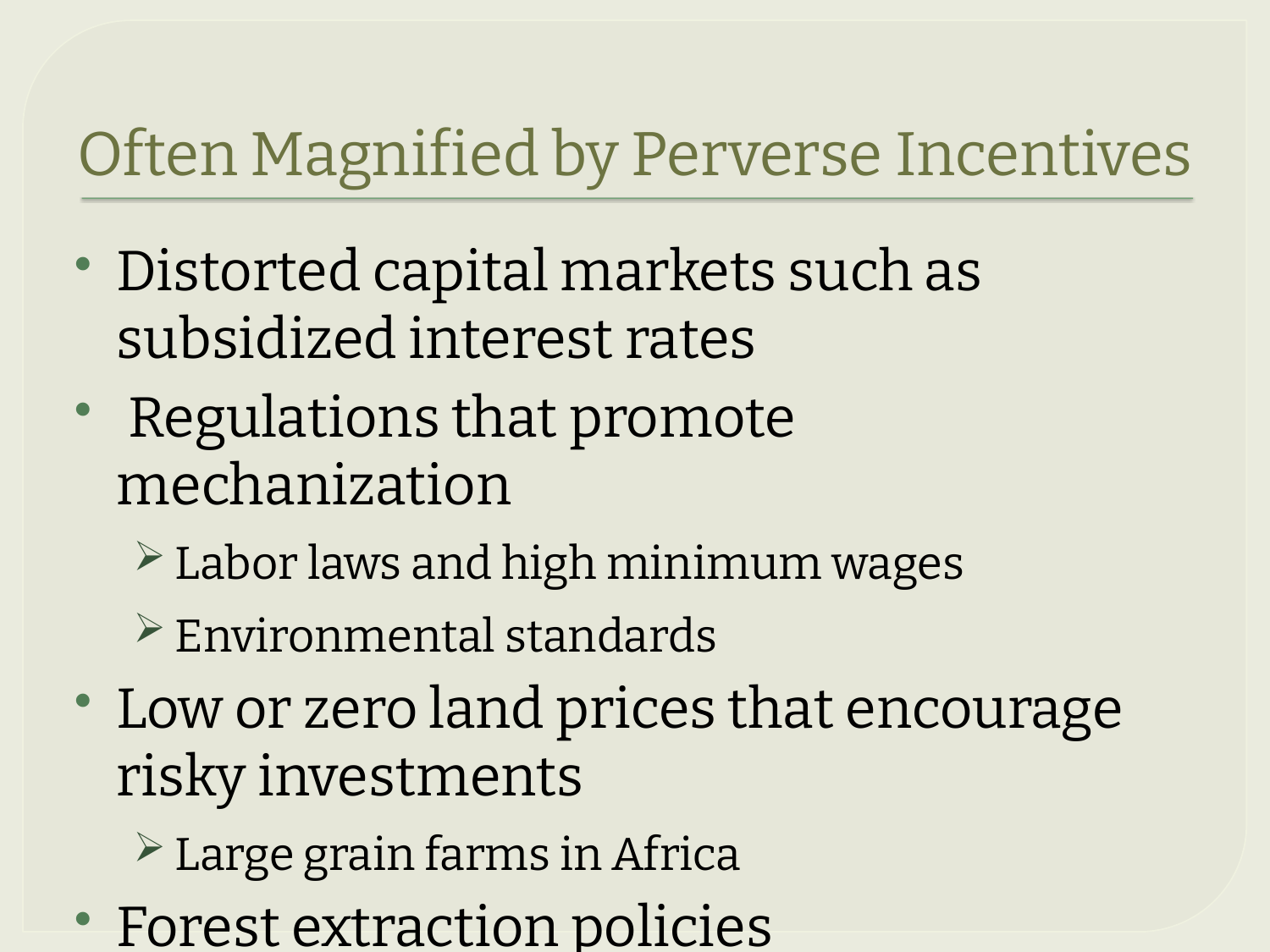

# Often Magnified by Perverse Incentives
Distorted capital markets such as subsidized interest rates
 Regulations that promote mechanization
 Labor laws and high minimum wages
 Environmental standards
Low or zero land prices that encourage risky investments
 Large grain farms in Africa
Forest extraction policies